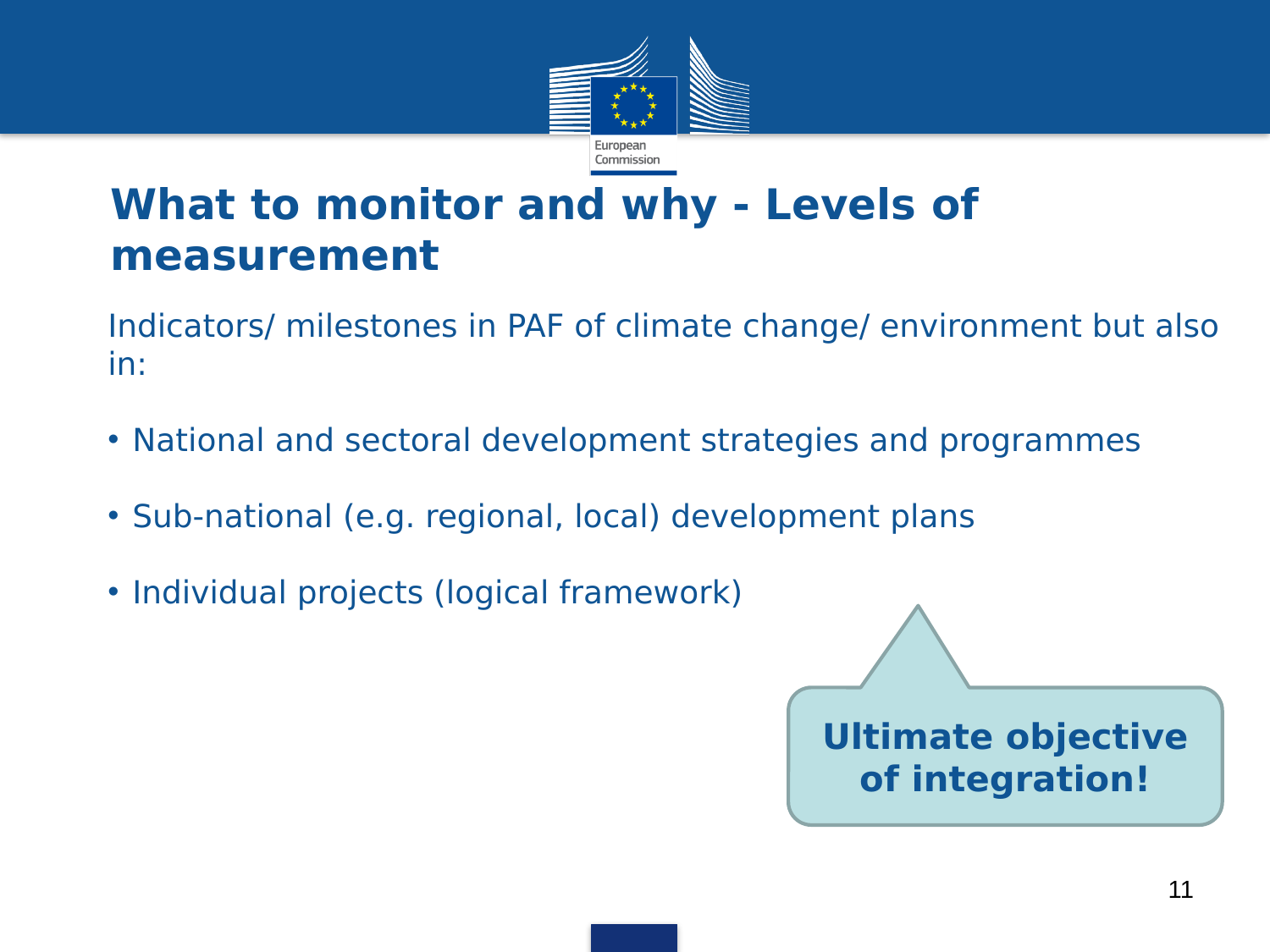

# What to monitor and why - Levels of measurement
Indicators/ milestones in PAF of climate change/ environment but also in:

National and sectoral development strategies and programmes

Sub-national (e.g. regional, local) development plans

Individual projects (logical framework)

Ultimate objective of integration!
11